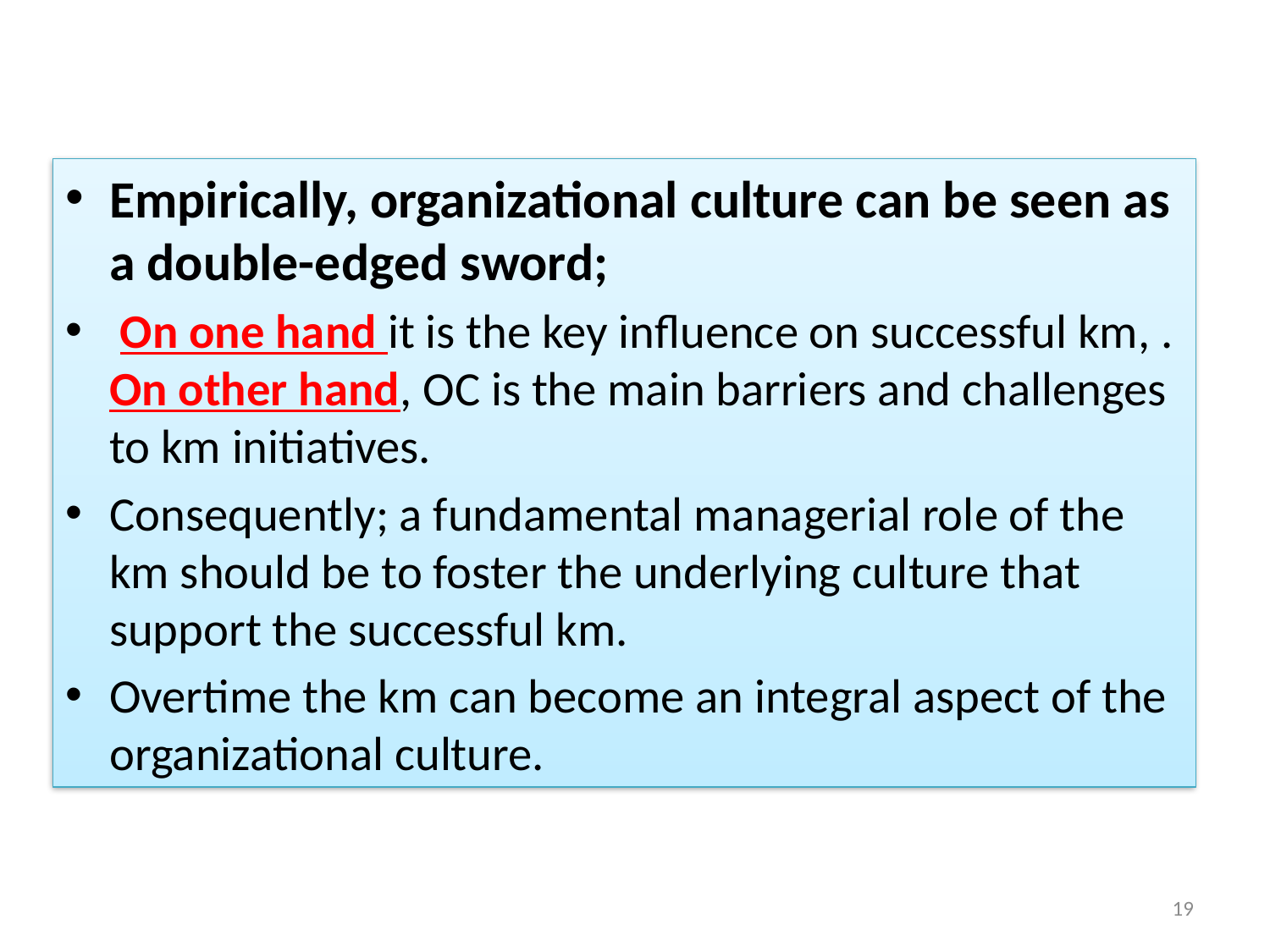

Empirically, organizational culture can be seen as a double-edged sword;
 On one hand it is the key influence on successful km, . On other hand, OC is the main barriers and challenges to km initiatives.
Consequently; a fundamental managerial role of the km should be to foster the underlying culture that support the successful km.
Overtime the km can become an integral aspect of the organizational culture.
19